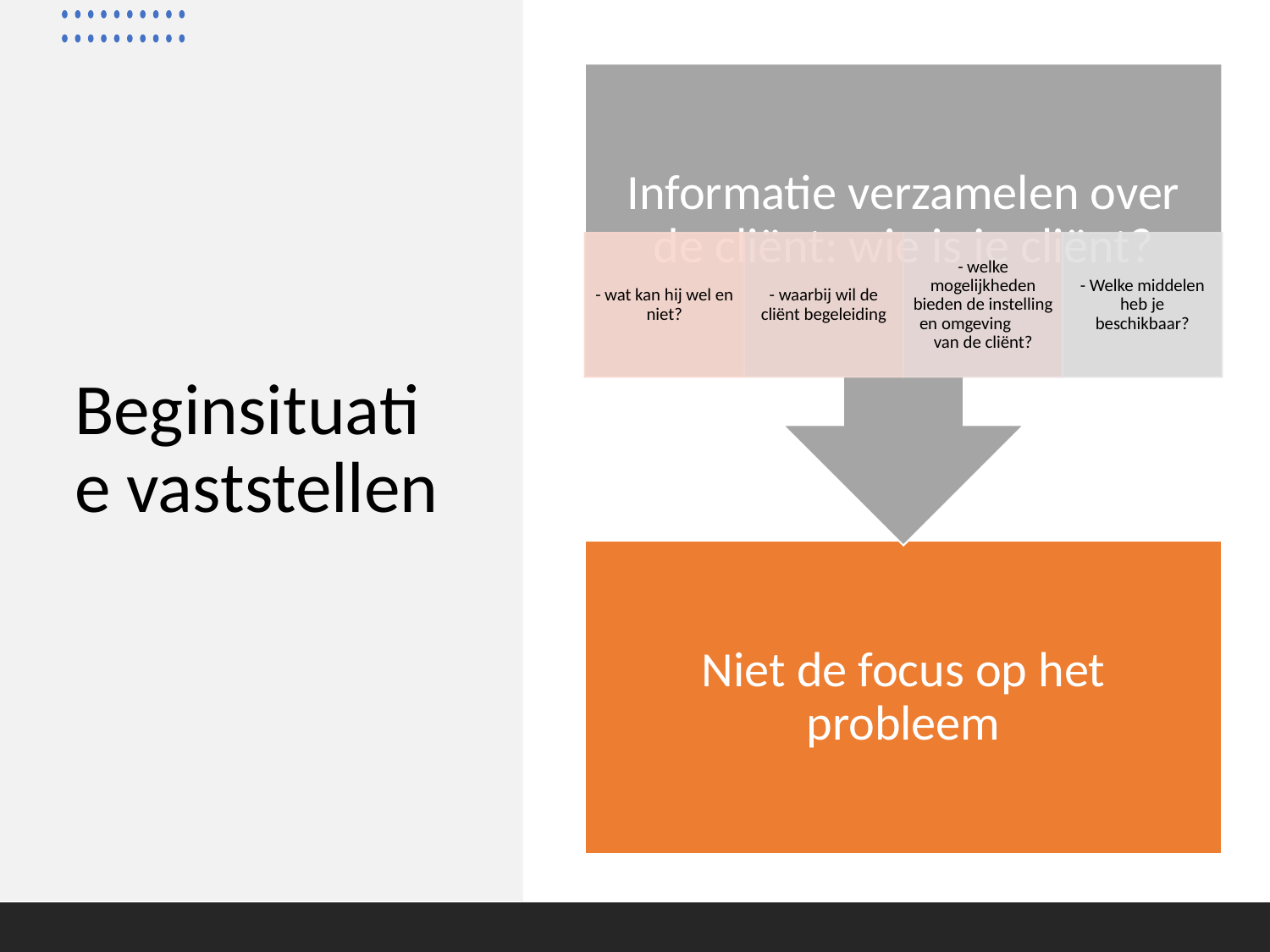

Niet de focus op het probleem
Informatie verzamelen over de cliënt: wie is je cliënt?
- wat kan hij wel en niet?
- waarbij wil de cliënt begeleiding
- welke mogelijkheden bieden de instelling en omgeving 	van de cliënt?
- Welke middelen heb je beschikbaar?
# Beginsituatie vaststellen